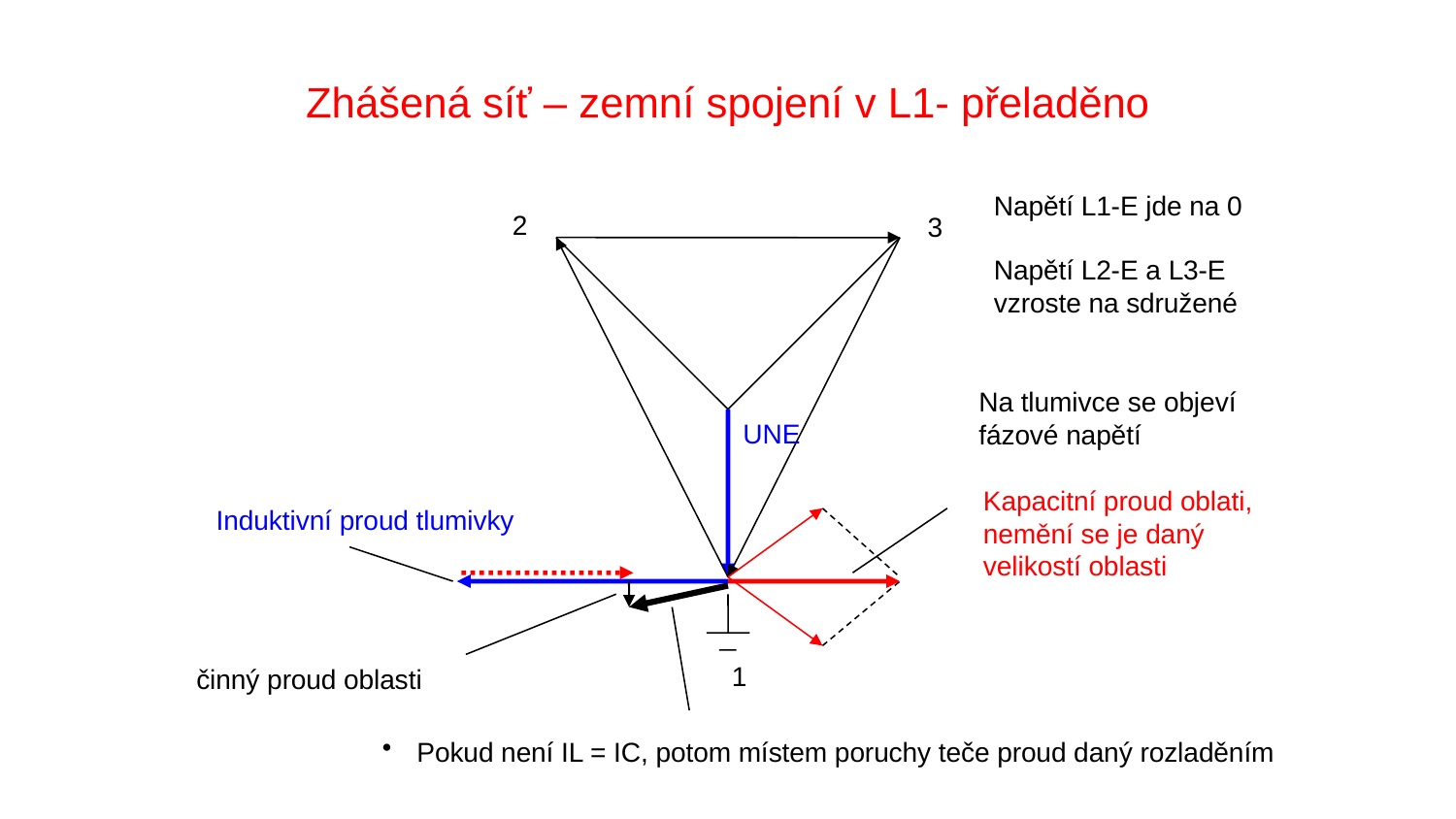

# Zhášená síť – zemní spojení v L1- přeladěno
Napětí L1-E jde na 0
2
3

Napětí L2-E a L3-E
vzroste na sdružené

Na tlumivce se objeví
fázové napětí

UNE
Kapacitní proud oblati,
nemění se je daný
velikostí oblasti
Induktivní proud tlumivky

1
činný proud oblasti
Pokud není IL = IC, potom místem poruchy teče proud daný rozladěním